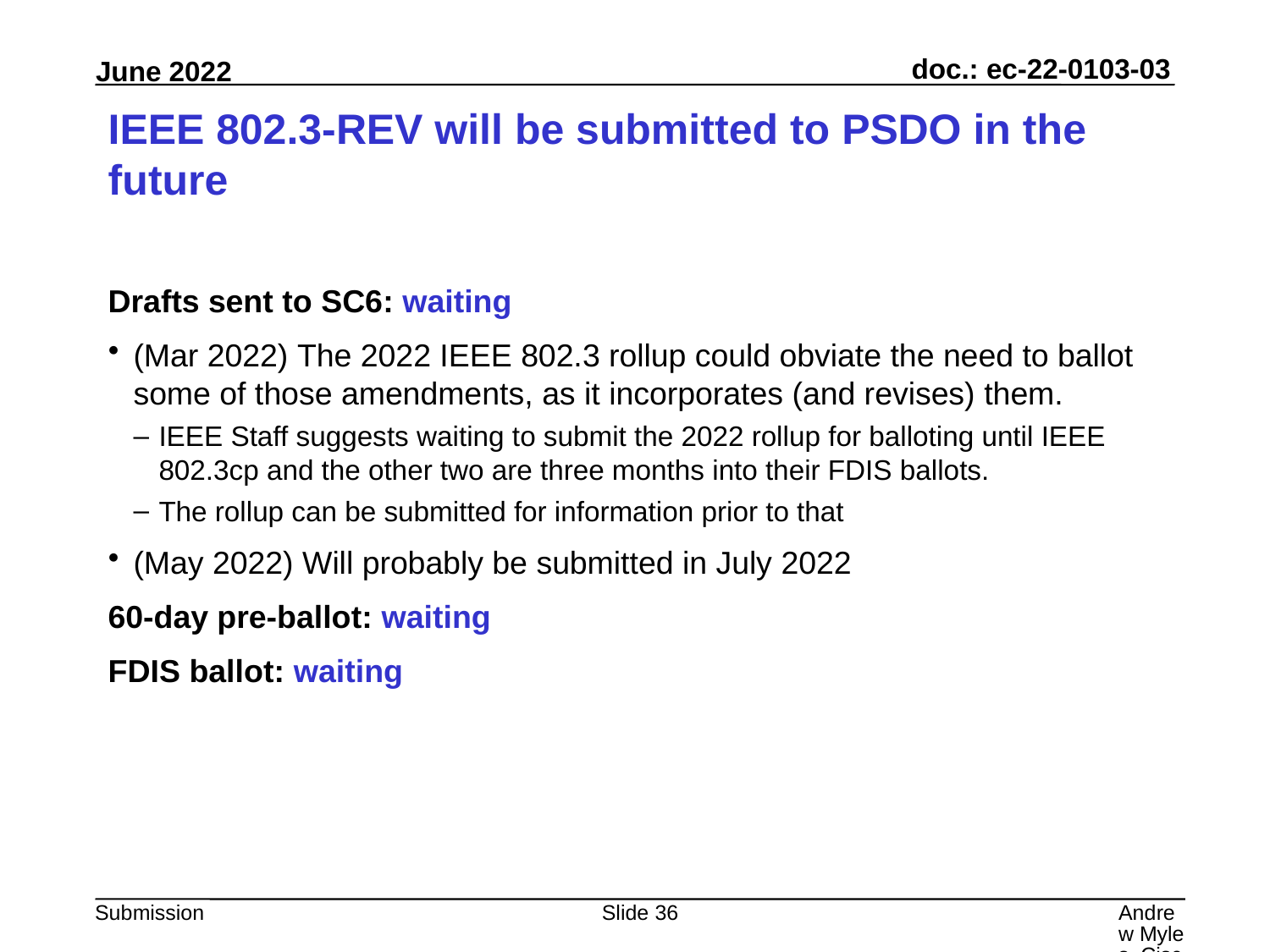

# IEEE 802.3-REV will be submitted to PSDO in the future
Drafts sent to SC6: waiting
(Mar 2022) The 2022 IEEE 802.3 rollup could obviate the need to ballot some of those amendments, as it incorporates (and revises) them.
IEEE Staff suggests waiting to submit the 2022 rollup for balloting until IEEE 802.3cp and the other two are three months into their FDIS ballots.
The rollup can be submitted for information prior to that
(May 2022) Will probably be submitted in July 2022
60-day pre-ballot: waiting
FDIS ballot: waiting

Slide 36
Andrew Myles, Cisco